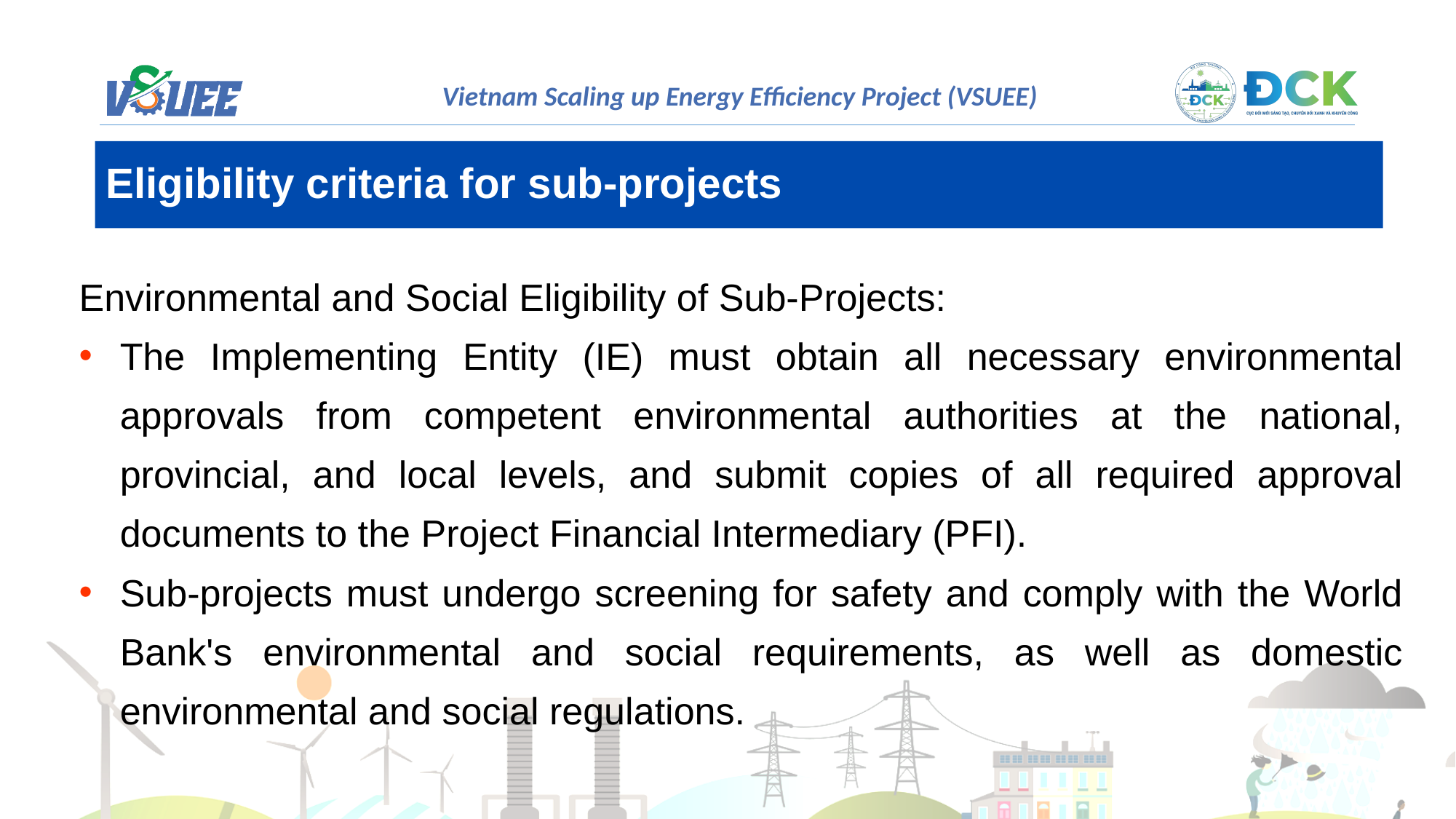

Eligibility criteria for sub-projects
Environmental and Social Eligibility of Sub-Projects:
The Implementing Entity (IE) must obtain all necessary environmental approvals from competent environmental authorities at the national, provincial, and local levels, and submit copies of all required approval documents to the Project Financial Intermediary (PFI).
Sub-projects must undergo screening for safety and comply with the World Bank's environmental and social requirements, as well as domestic environmental and social regulations.